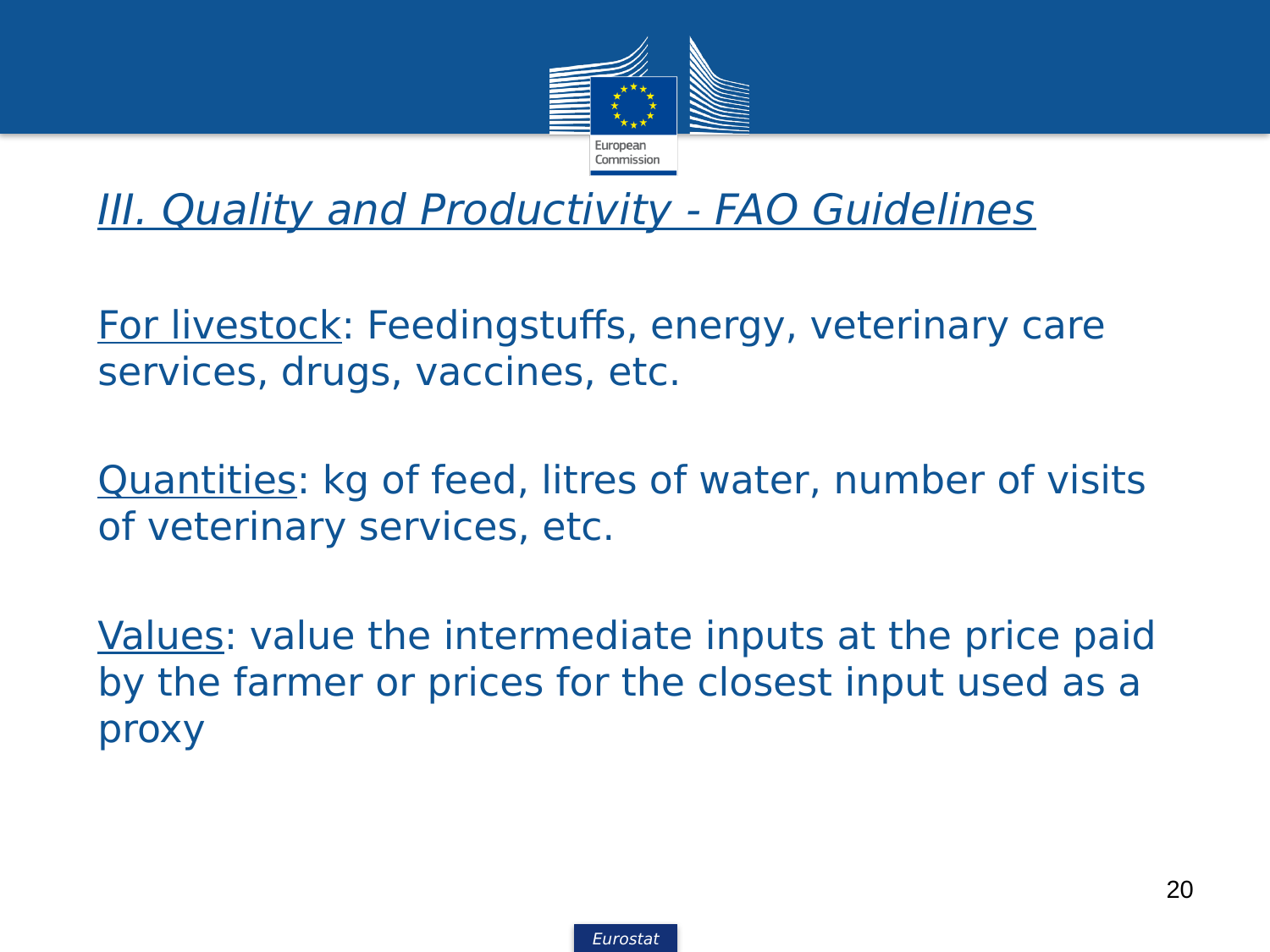

III. Quality and Productivity - FAO Guidelines

For livestock: Feedingstuffs, energy, veterinary care services, drugs, vaccines, etc.

Quantities: kg of feed, litres of water, number of visits of veterinary services, etc.

Values: value the intermediate inputs at the price paid by the farmer or prices for the closest input used as a proxy

20